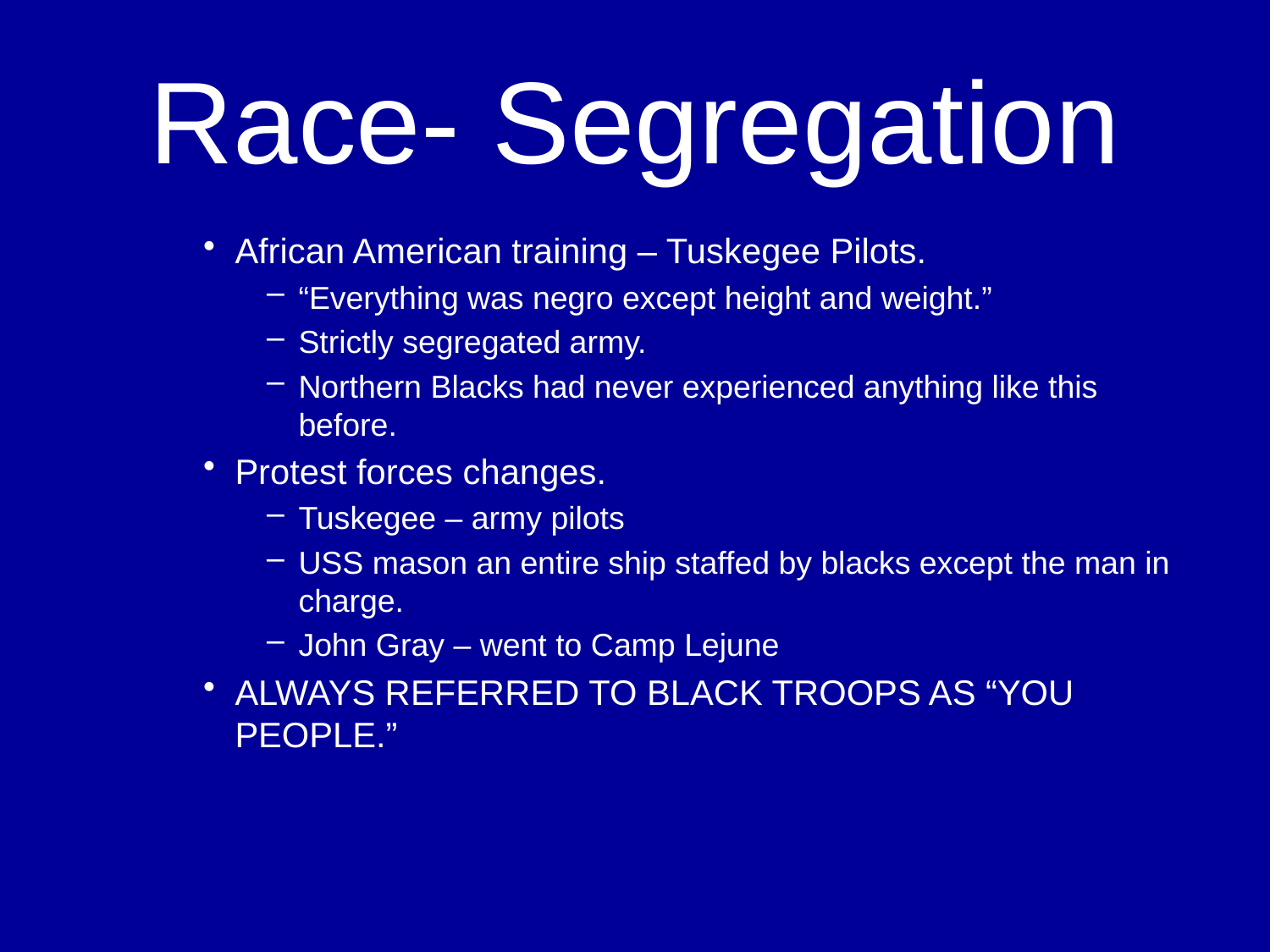

# Race- Segregation
African American training – Tuskegee Pilots.
“Everything was negro except height and weight.”
Strictly segregated army.
Northern Blacks had never experienced anything like this before.
Protest forces changes.
Tuskegee – army pilots
USS mason an entire ship staffed by blacks except the man in charge.
John Gray – went to Camp Lejune
ALWAYS REFERRED TO BLACK TROOPS AS “YOU PEOPLE.”